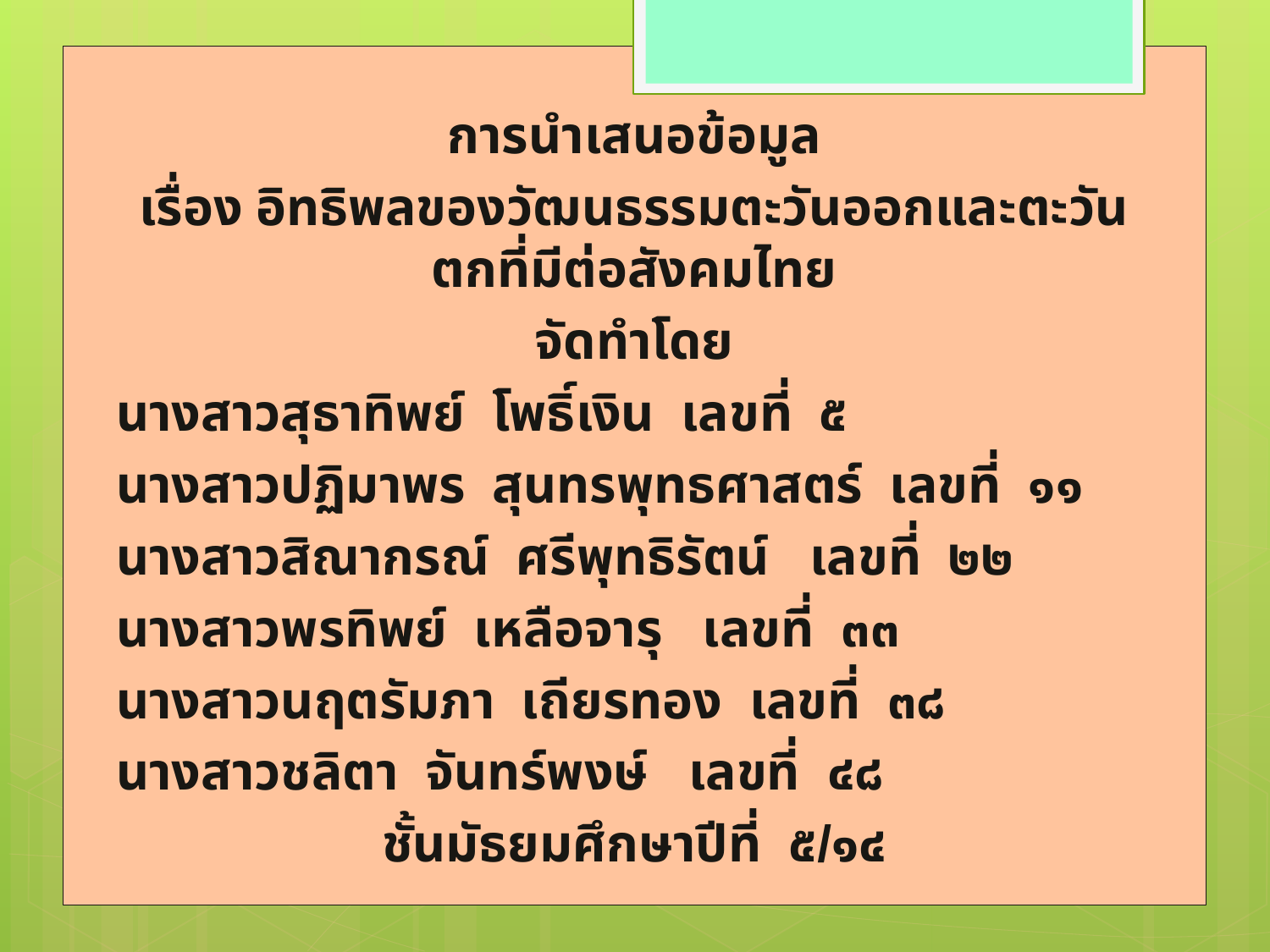

การนำเสนอข้อมูล
เรื่อง อิทธิพลของวัฒนธรรมตะวันออกและตะวันตกที่มีต่อสังคมไทย
จัดทำโดย
		นางสาวสุธาทิพย์  โพธิ์เงิน  เลขที่  ๕
		นางสาวปฏิมาพร  สุนทรพุทธศาสตร์  เลขที่  ๑๑
		นางสาวสิณากรณ์  ศรีพุทธิรัตน์   เลขที่  ๒๒
		นางสาวพรทิพย์  เหลือจารุ   เลขที่  ๓๓
		นางสาวนฤตรัมภา  เถียรทอง  เลขที่  ๓๘
		นางสาวชลิตา  จันทร์พงษ์   เลขที่  ๔๘
ชั้นมัธยมศึกษาปีที่  ๕/๑๔